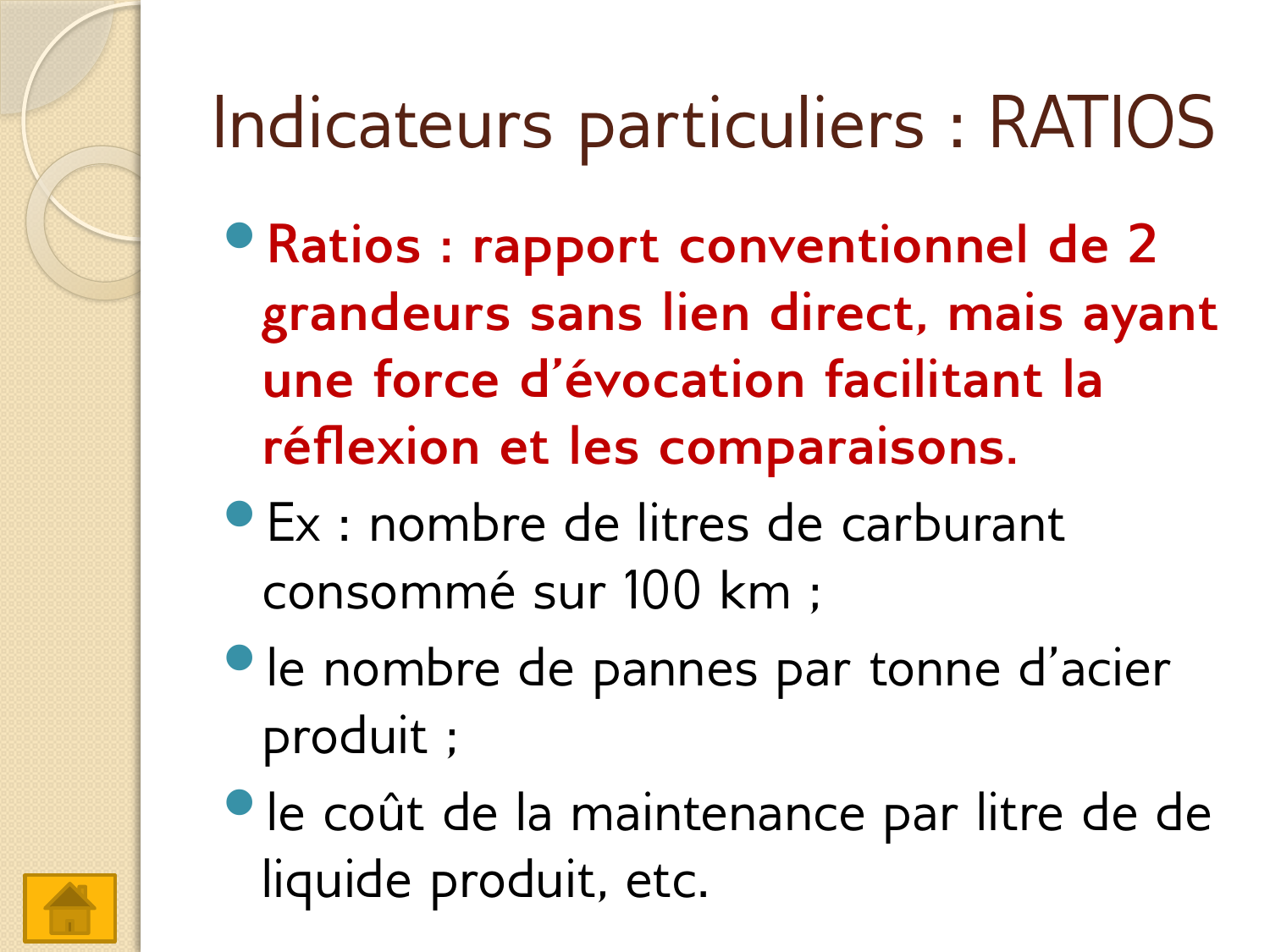

# Indicateurs particuliers : RATIOS
Ratios : rapport conventionnel de 2 grandeurs sans lien direct, mais ayant une force d’évocation facilitant la réflexion et les comparaisons.
Ex : nombre de litres de carburant consommé sur 100 km ;
le nombre de pannes par tonne d’acier produit ;
le coût de la maintenance par litre de de liquide produit, etc.